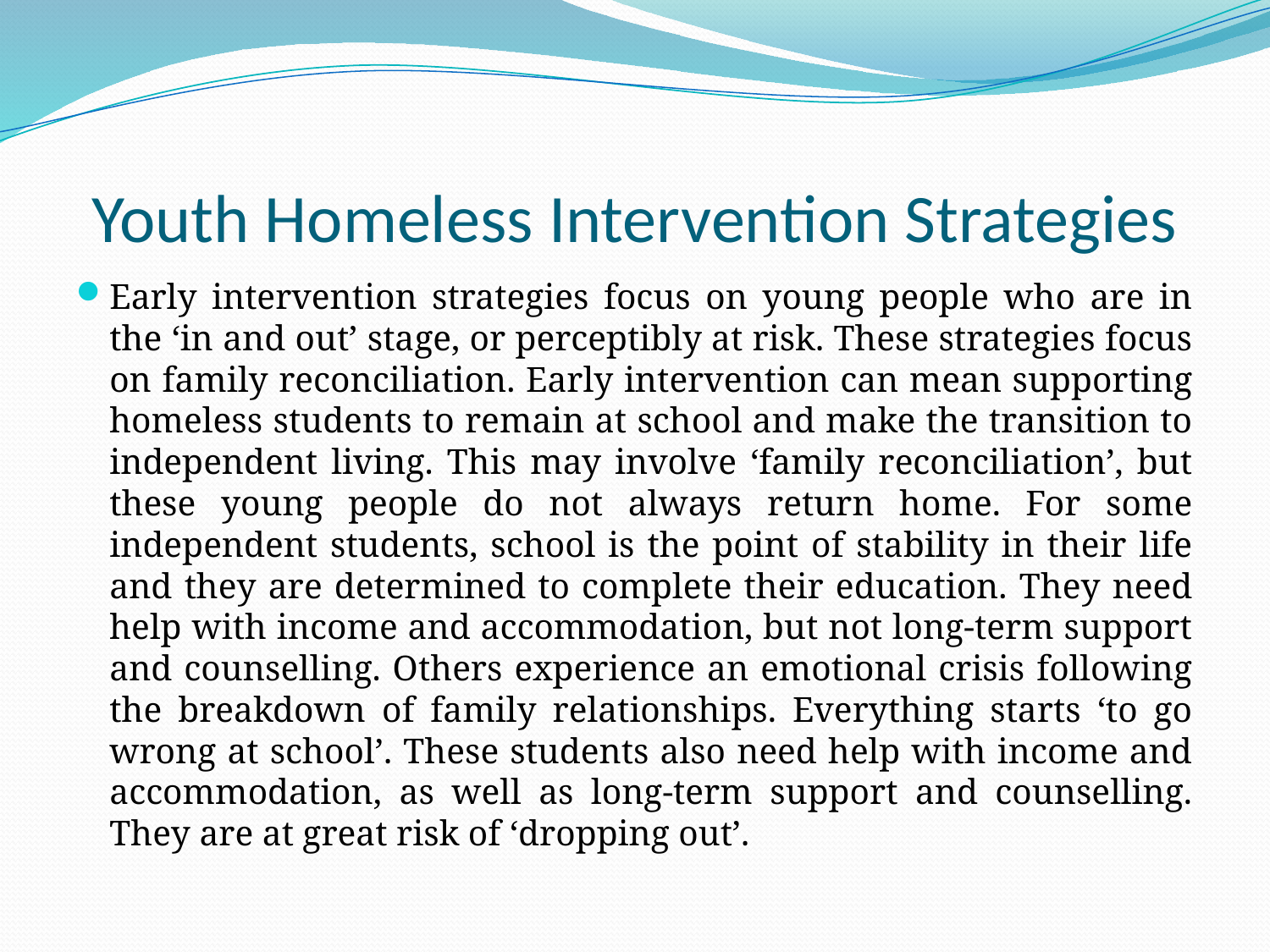

# Youth Homeless Intervention Strategies
Early intervention strategies focus on young people who are in the ‘in and out’ stage, or perceptibly at risk. These strategies focus on family reconciliation. Early intervention can mean supporting homeless students to remain at school and make the transition to independent living. This may involve ‘family reconciliation’, but these young people do not always return home. For some independent students, school is the point of stability in their life and they are determined to complete their education. They need help with income and accommodation, but not long-term support and counselling. Others experience an emotional crisis following the breakdown of family relationships. Everything starts ‘to go wrong at school’. These students also need help with income and accommodation, as well as long-term support and counselling. They are at great risk of ‘dropping out’.